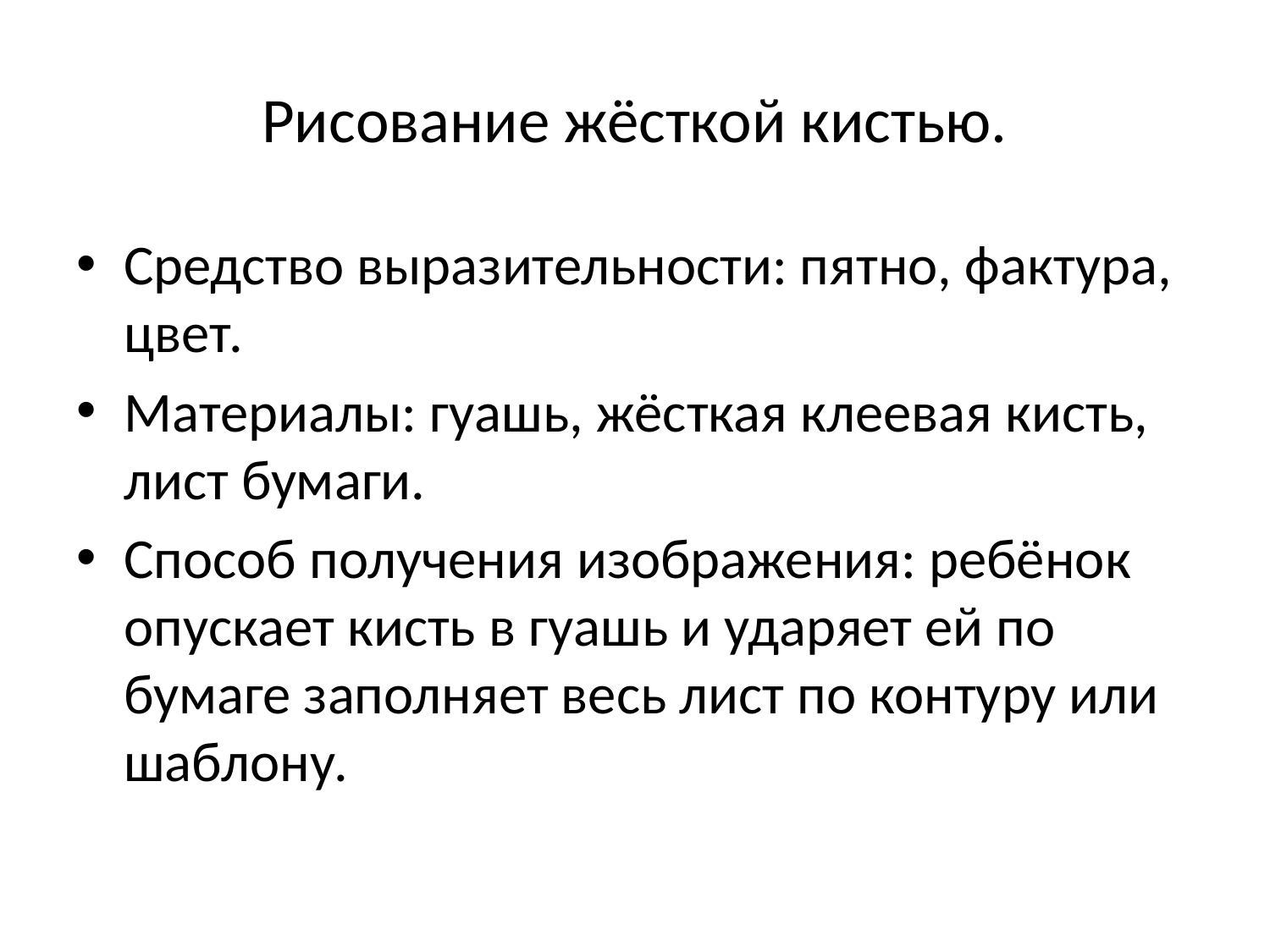

# Рисование жёсткой кистью.
Средство выразительности: пятно, фактура, цвет.
Материалы: гуашь, жёсткая клеевая кисть, лист бумаги.
Способ получения изображения: ребёнок опускает кисть в гуашь и ударяет ей по бумаге заполняет весь лист по контуру или шаблону.